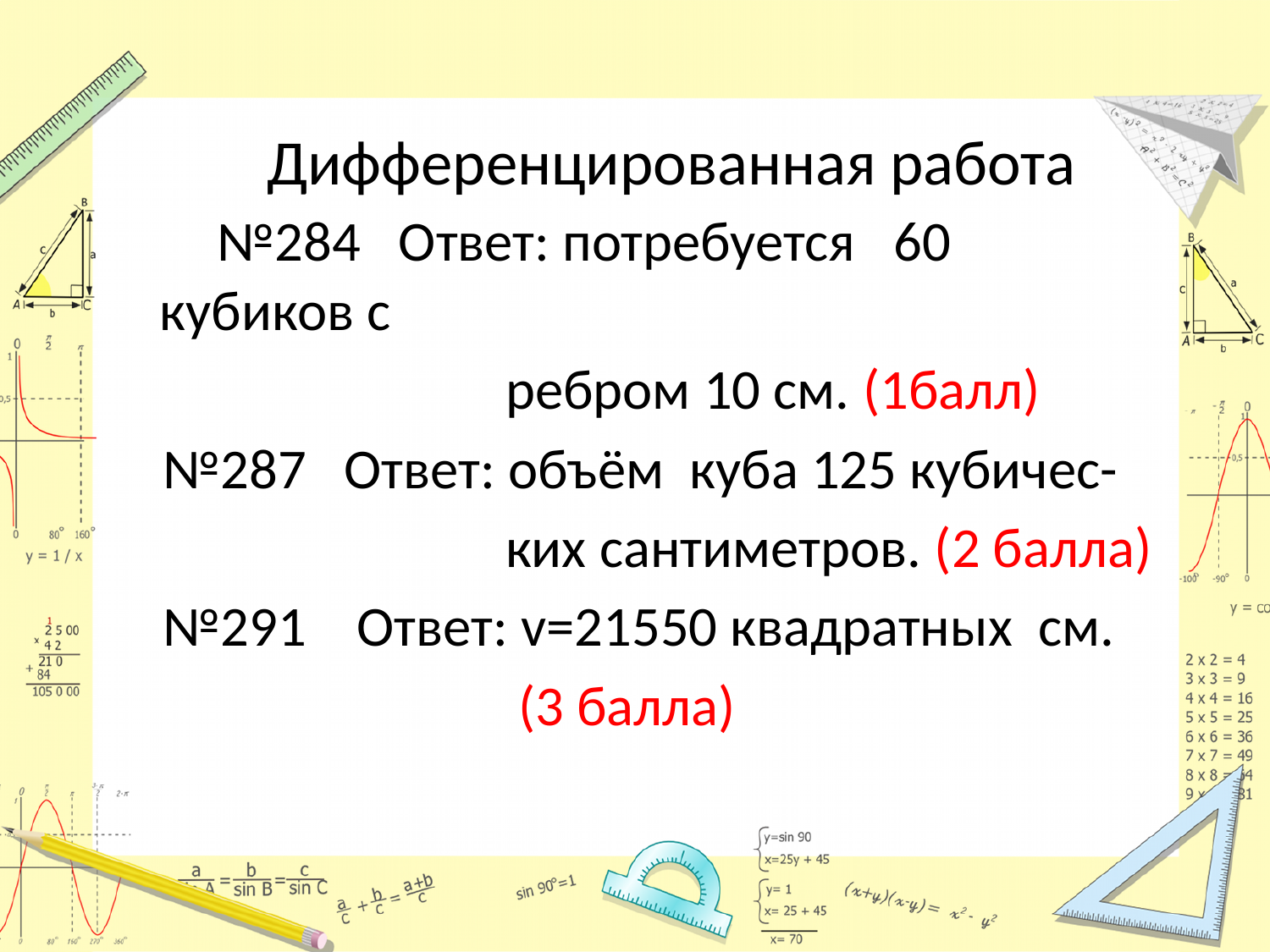

#
           Дифференцированная работа          №284   Ответ: потребуется   60  кубиков с
                               ребром 10 см. (1балл)
    №287   Ответ: объём  куба 125 кубичес-
                               ких сантиметров. (2 балла)
    №291    Ответ: v=21550 квадратных  см.
                                (3 балла)